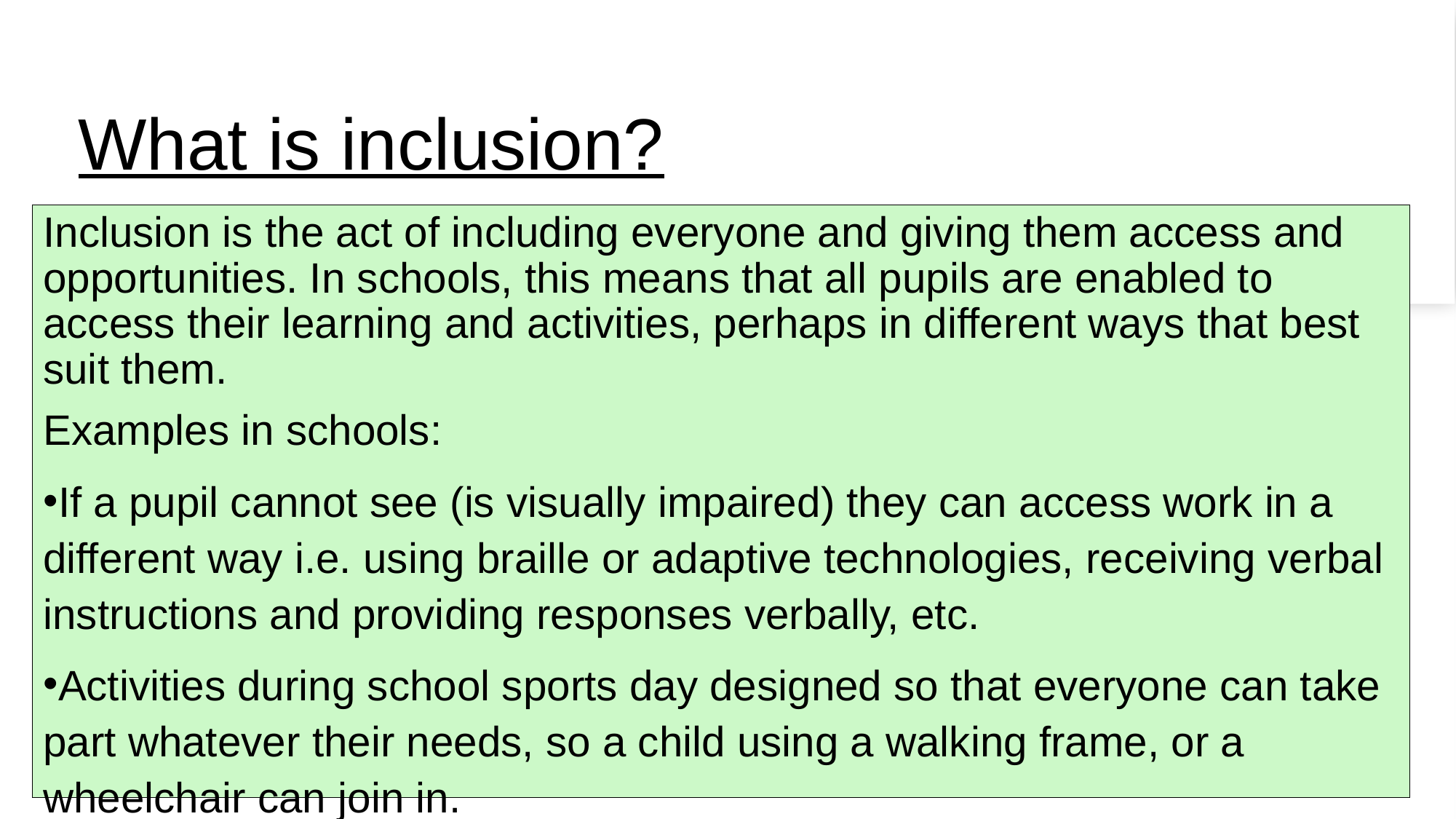

# What is inclusion?
Inclusion is the act of including everyone and giving them access and opportunities. In schools, this means that all pupils are enabled to access their learning and activities, perhaps in different ways that best suit them.
Examples in schools:
If a pupil cannot see (is visually impaired) they can access work in a different way i.e. using braille or adaptive technologies, receiving verbal instructions and providing responses verbally, etc.
Activities during school sports day designed so that everyone can take part whatever their needs, so a child using a walking frame, or a wheelchair can join in.